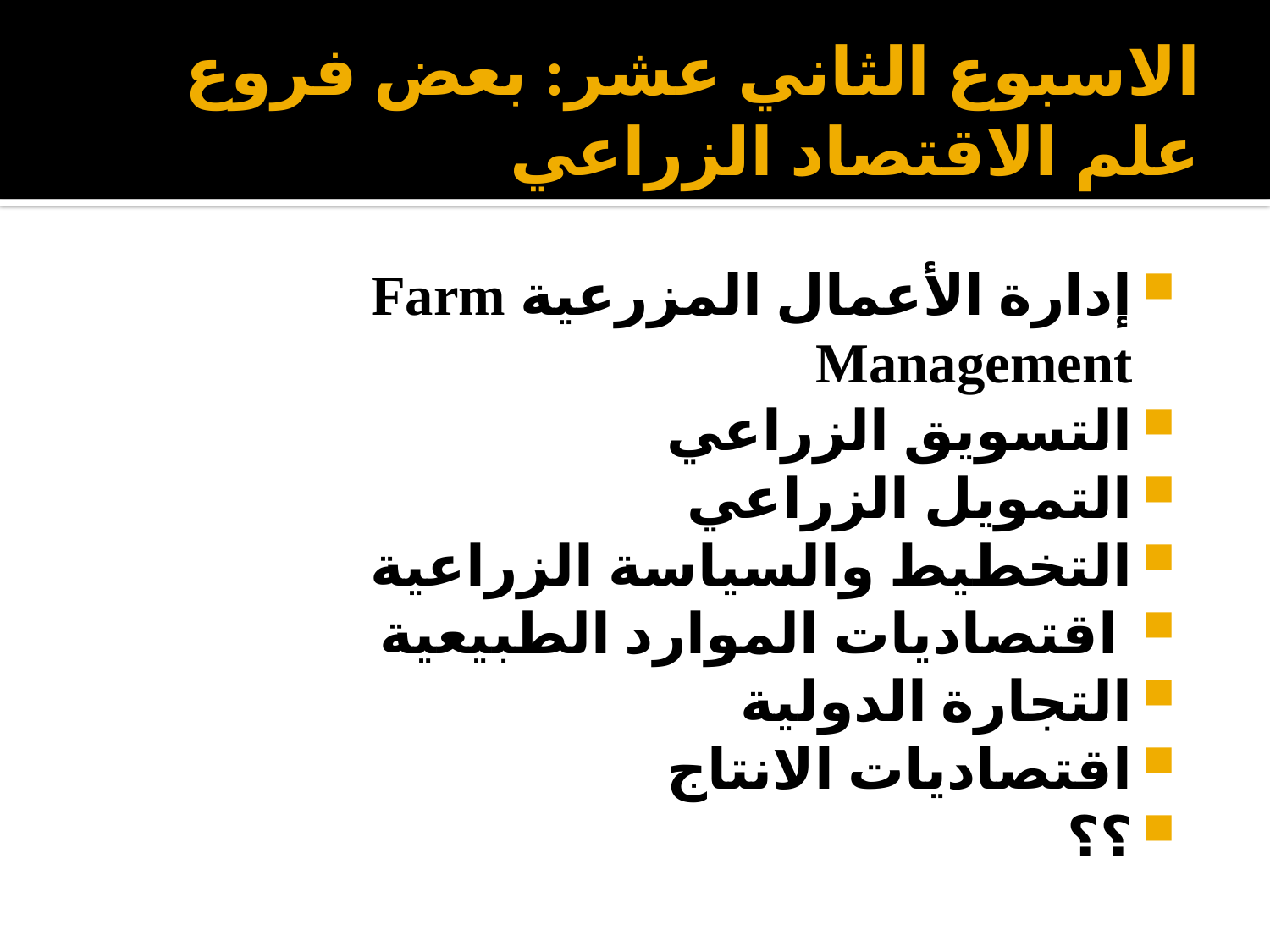

# الاسبوع الثاني عشر: بعض فروع علم الاقتصاد الزراعي
إدارة الأعمال المزرعية Farm Management
التسويق الزراعي
التمويل الزراعي
التخطيط والسياسة الزراعية
 اقتصاديات الموارد الطبيعية
التجارة الدولية
اقتصاديات الانتاج
؟؟